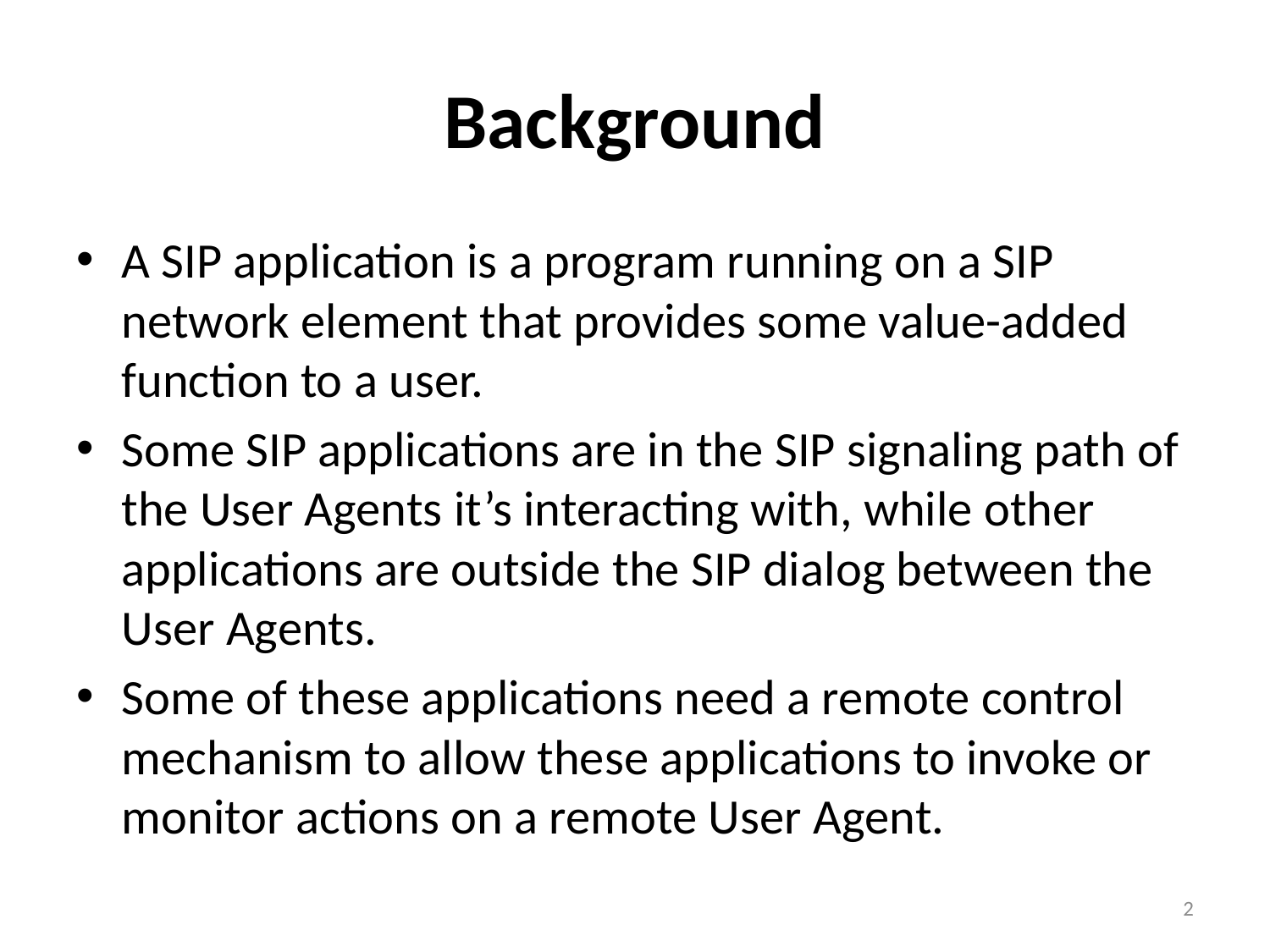

# Background
A SIP application is a program running on a SIP network element that provides some value-added function to a user.
Some SIP applications are in the SIP signaling path of the User Agents it’s interacting with, while other applications are outside the SIP dialog between the User Agents.
Some of these applications need a remote control mechanism to allow these applications to invoke or monitor actions on a remote User Agent.

2